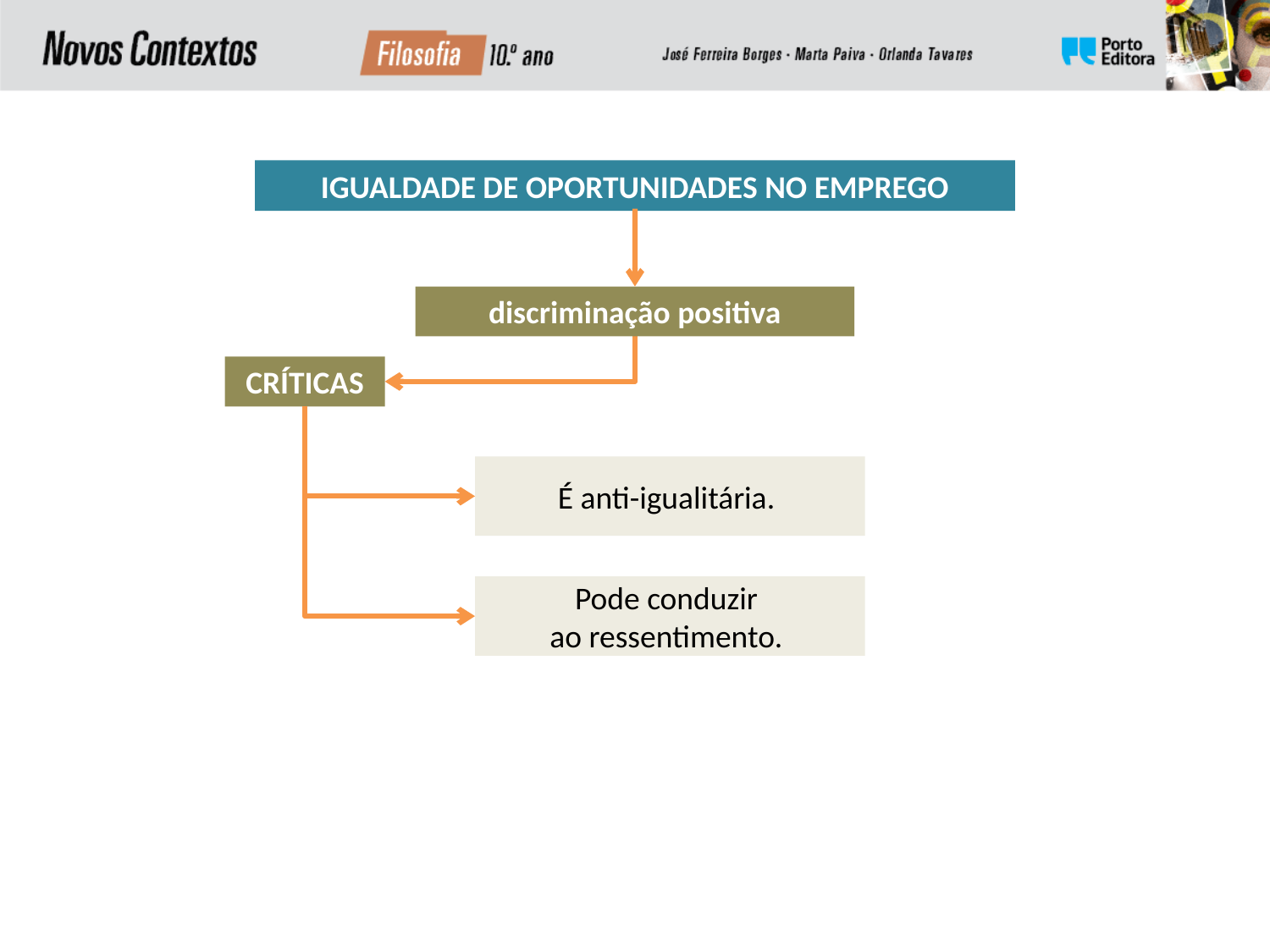

IGUALDADE DE OPORTUNIDADES NO EMPREGO
discriminação positiva
CRÍTICAS
É anti-igualitária.
Pode conduzir
ao ressentimento.